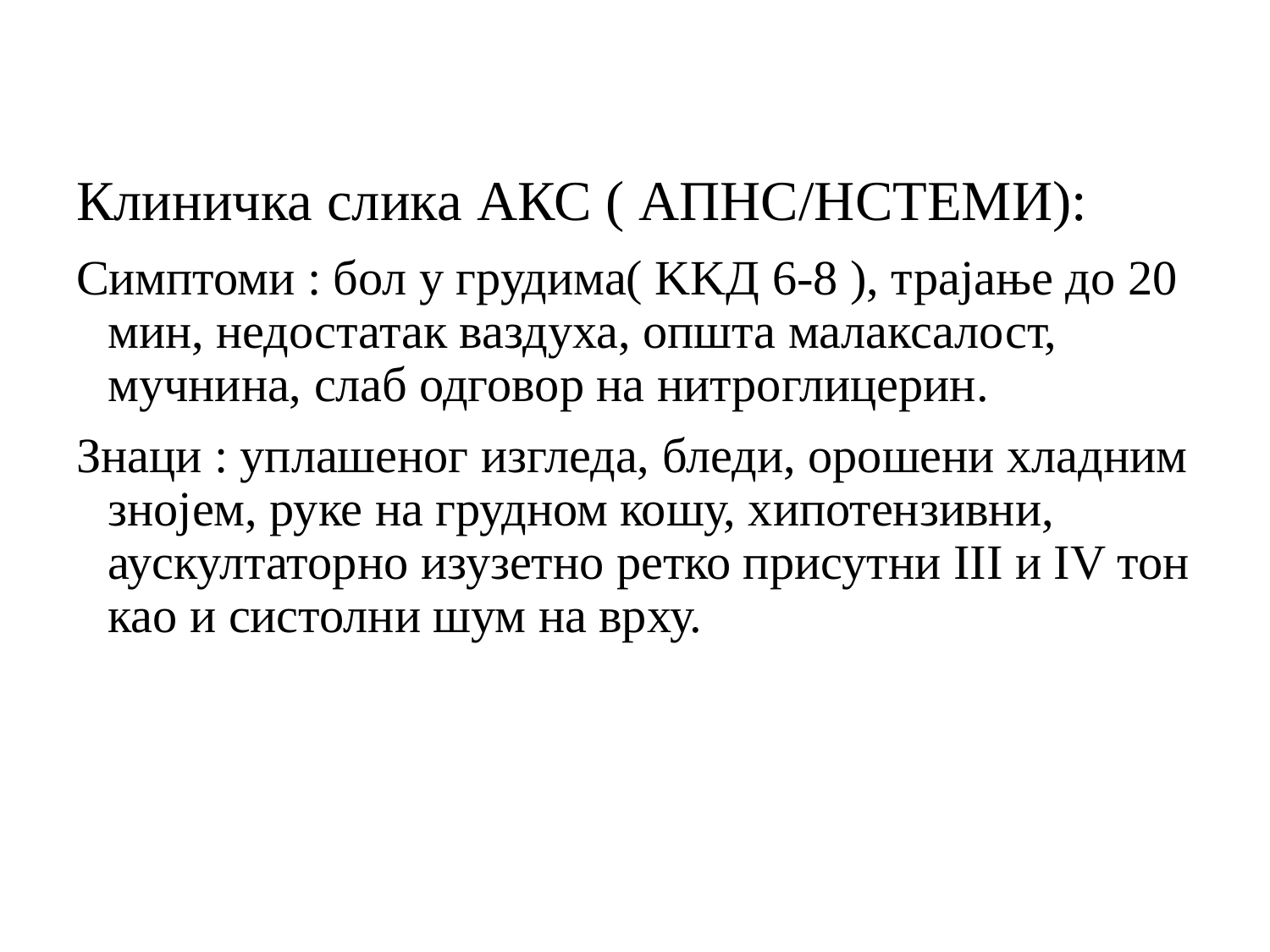

# Клиничка слика АКС ( АПНС/НСТЕМИ):
Симптоми : бол у грудима( KKД 6-8 ), трајање до 20 мин, недостатак ваздуха, општа малаксалост, мучнина, слаб одговор на нитроглицерин.
Знаци : уплашеног изгледа, бледи, орошени хладним знојем, руке на грудном кошу, хипотензивни, аускултаторно изузетно ретко присутни III и IV тон као и систолни шум на врху.